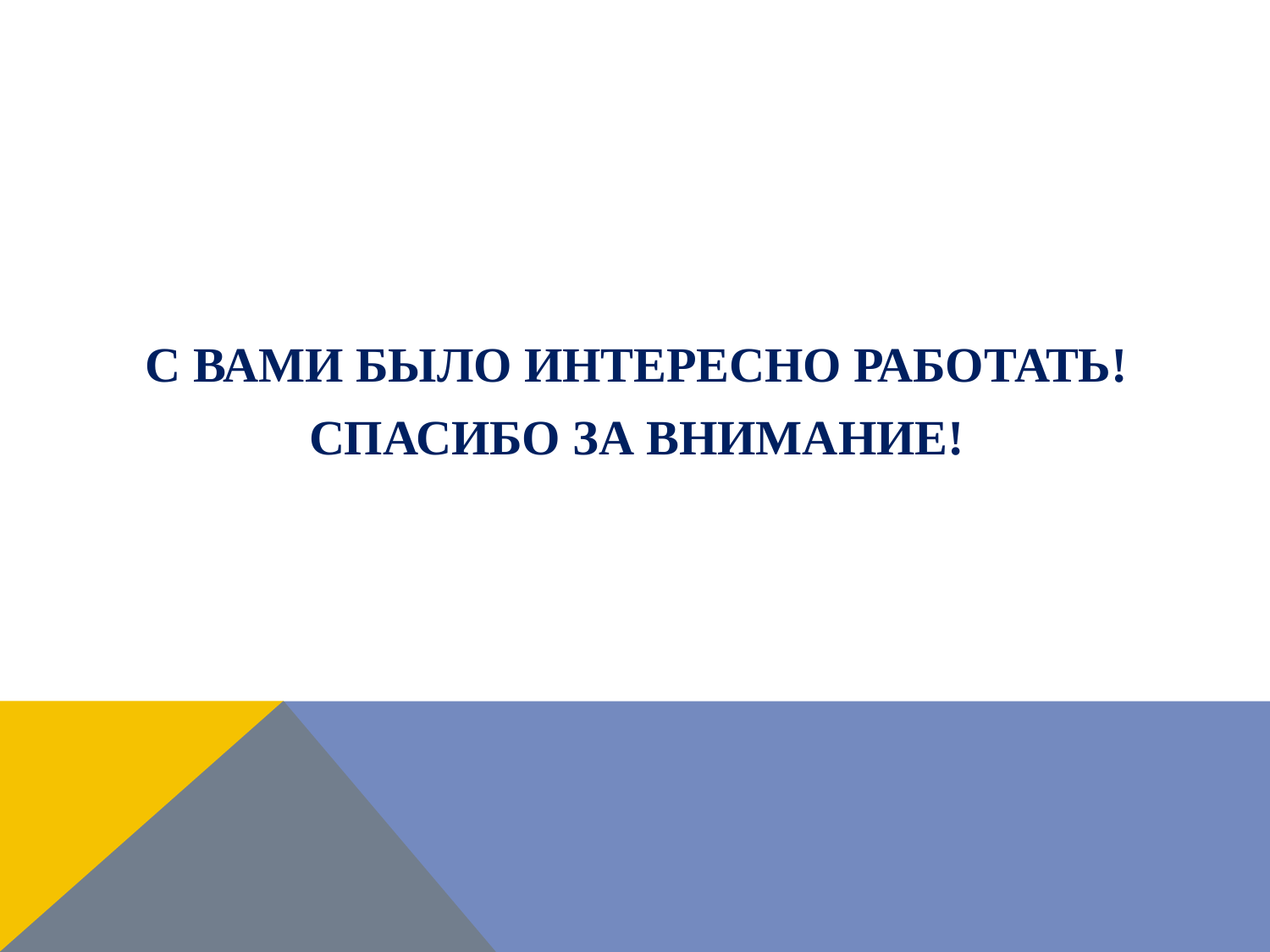

#
С ВАМИ БЫЛО ИНТЕРЕСНО РАБОТАТЬ!
СПАСИБО ЗА ВНИМАНИЕ!